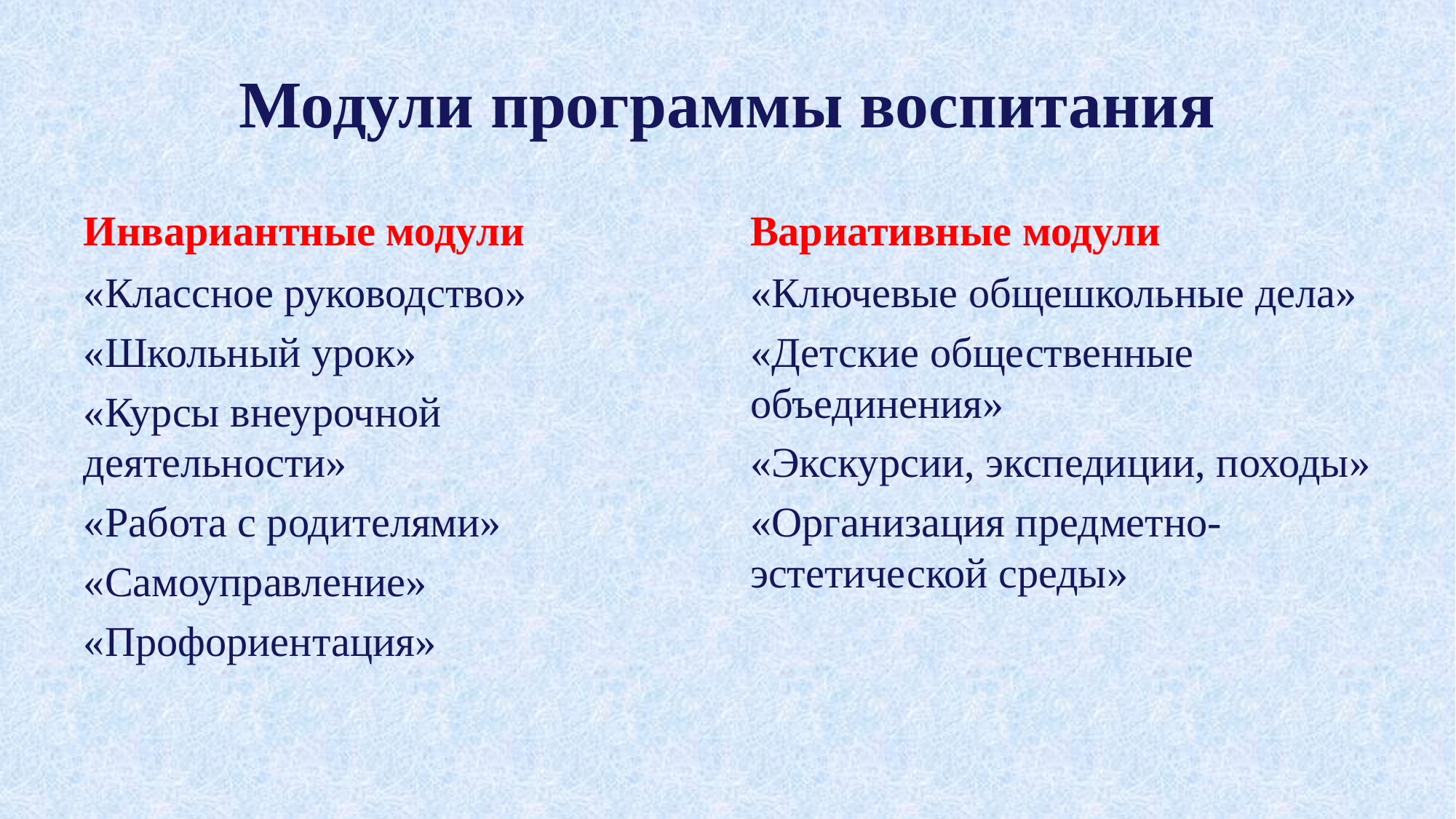

# Модули программы воспитания
Инвариантные модули
Вариативные модули
«Классное руководство»
«Школьный урок»
«Курсы внеурочной деятельности»
«Работа с родителями»
«Самоуправление»
«Профориентация»
«Ключевые общешкольные дела»
«Детские общественные объединения»
«Экскурсии, экспедиции, походы»
«Организация предметно-эстетической среды»